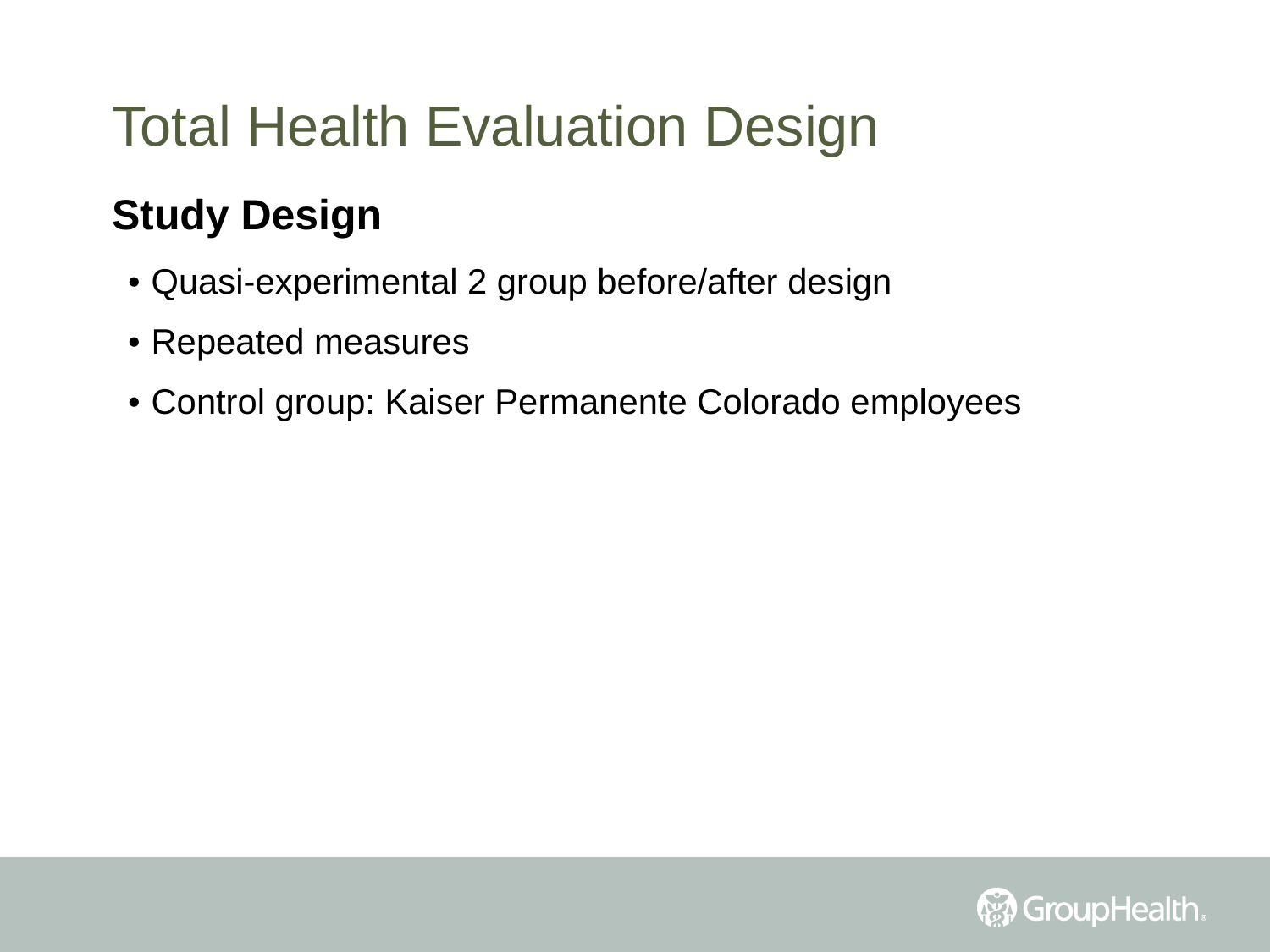

# Total Health Evaluation Design
Study Design
Quasi-experimental 2 group before/after design
Repeated measures
Control group: Kaiser Permanente Colorado employees